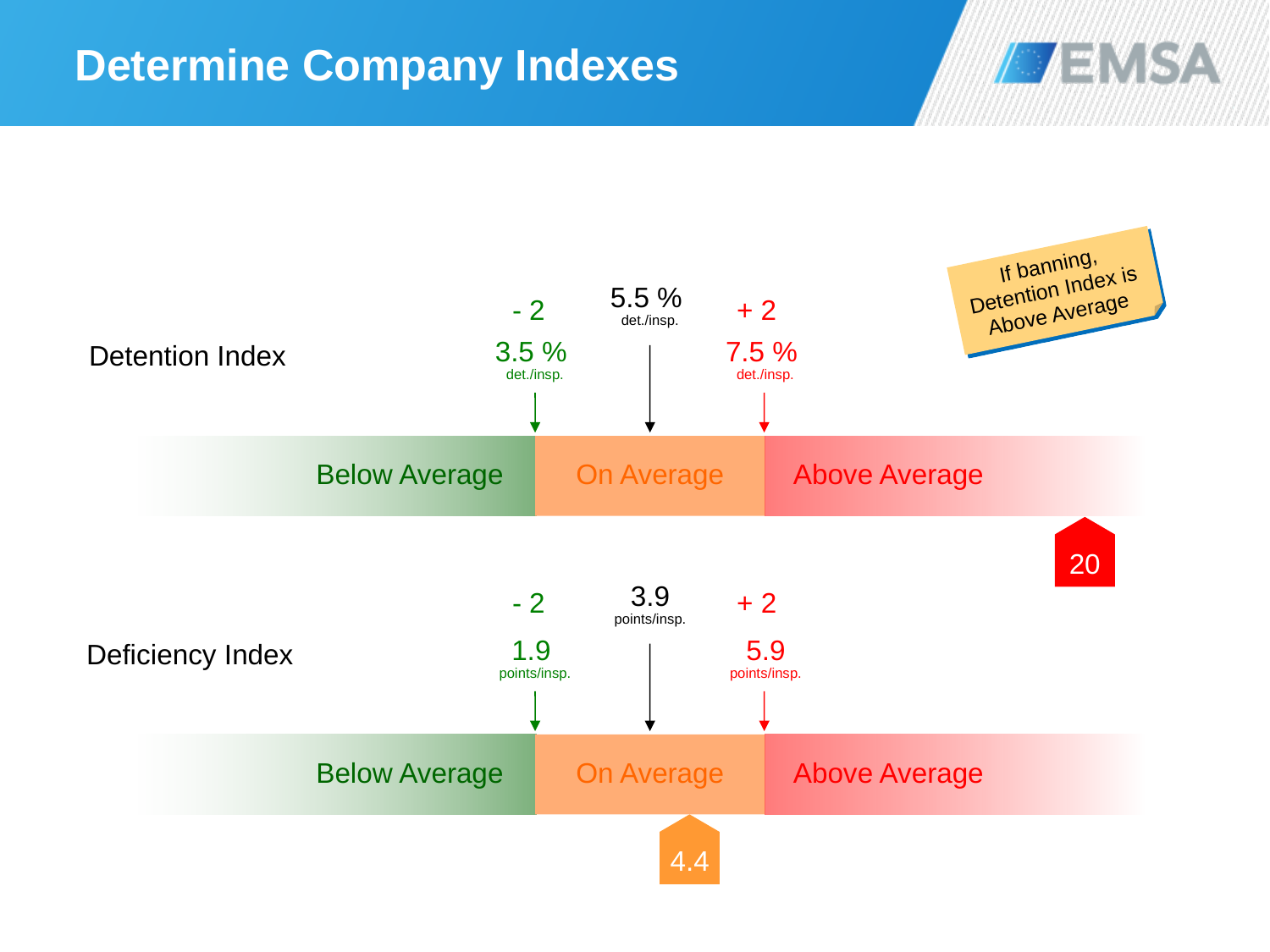

# Determine Company Indexes
If banning, Detention Index is Above Average

5.5 %
det./insp.
- 2
+ 2
3.5 %
det./insp.

7.5 %
det./insp.

Detention Index

Below Average
On Average
Above Average

20
3.9
points/insp.
- 2
+ 2
1.9
points/insp.

5.9
points/insp.

Deficiency Index

Below Average
On Average
Above Average

4.4
21